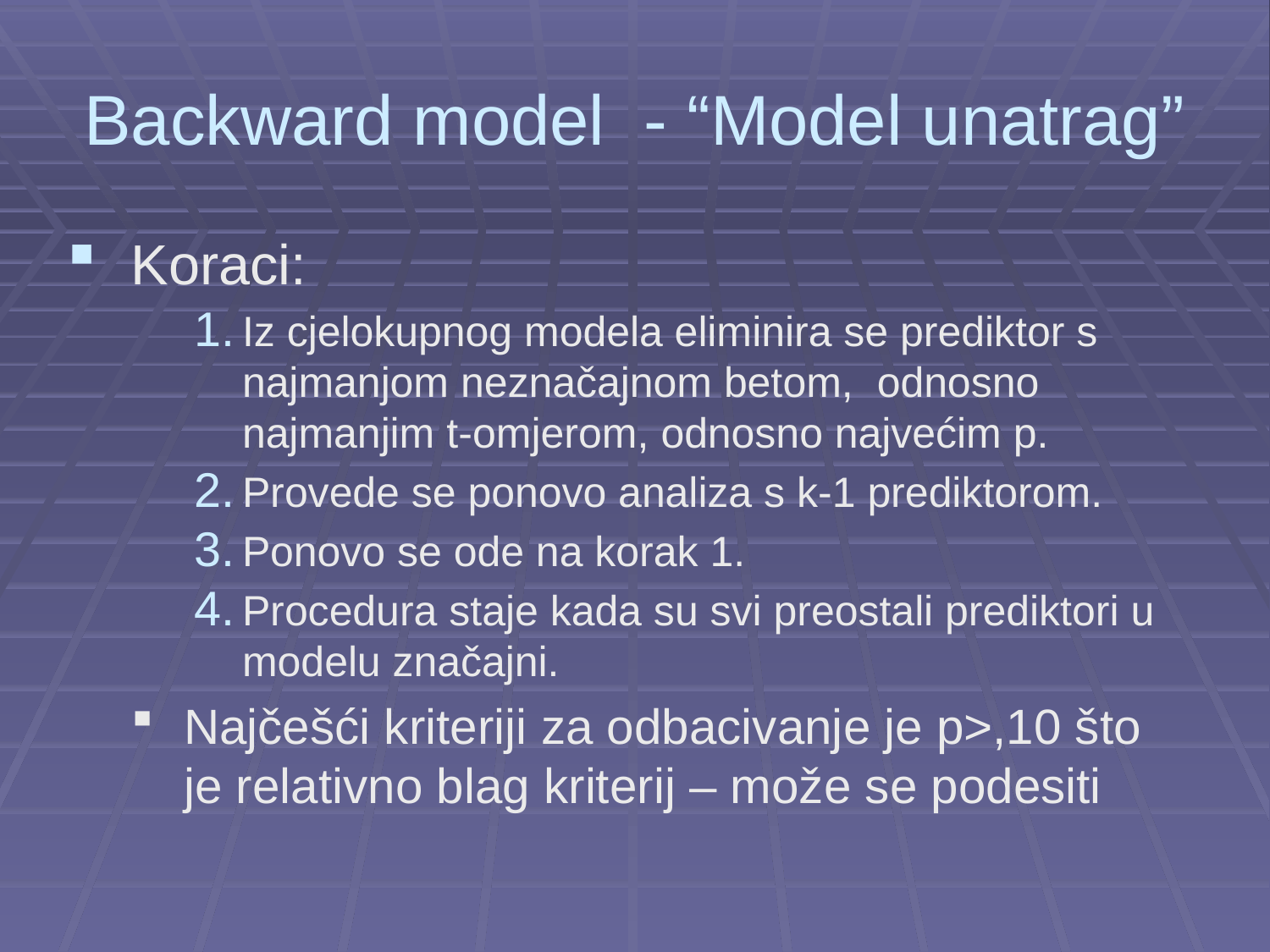

# Backward model  - “Model unatrag”
Koraci:
Iz cjelokupnog modela eliminira se prediktor s najmanjom neznačajnom betom,  odnosno najmanjim t-omjerom, odnosno najvećim p.
Provede se ponovo analiza s k-1 prediktorom.
Ponovo se ode na korak 1.
Procedura staje kada su svi preostali prediktori u modelu značajni.
Najčešći kriteriji za odbacivanje je p>,10 što je relativno blag kriterij – može se podesiti